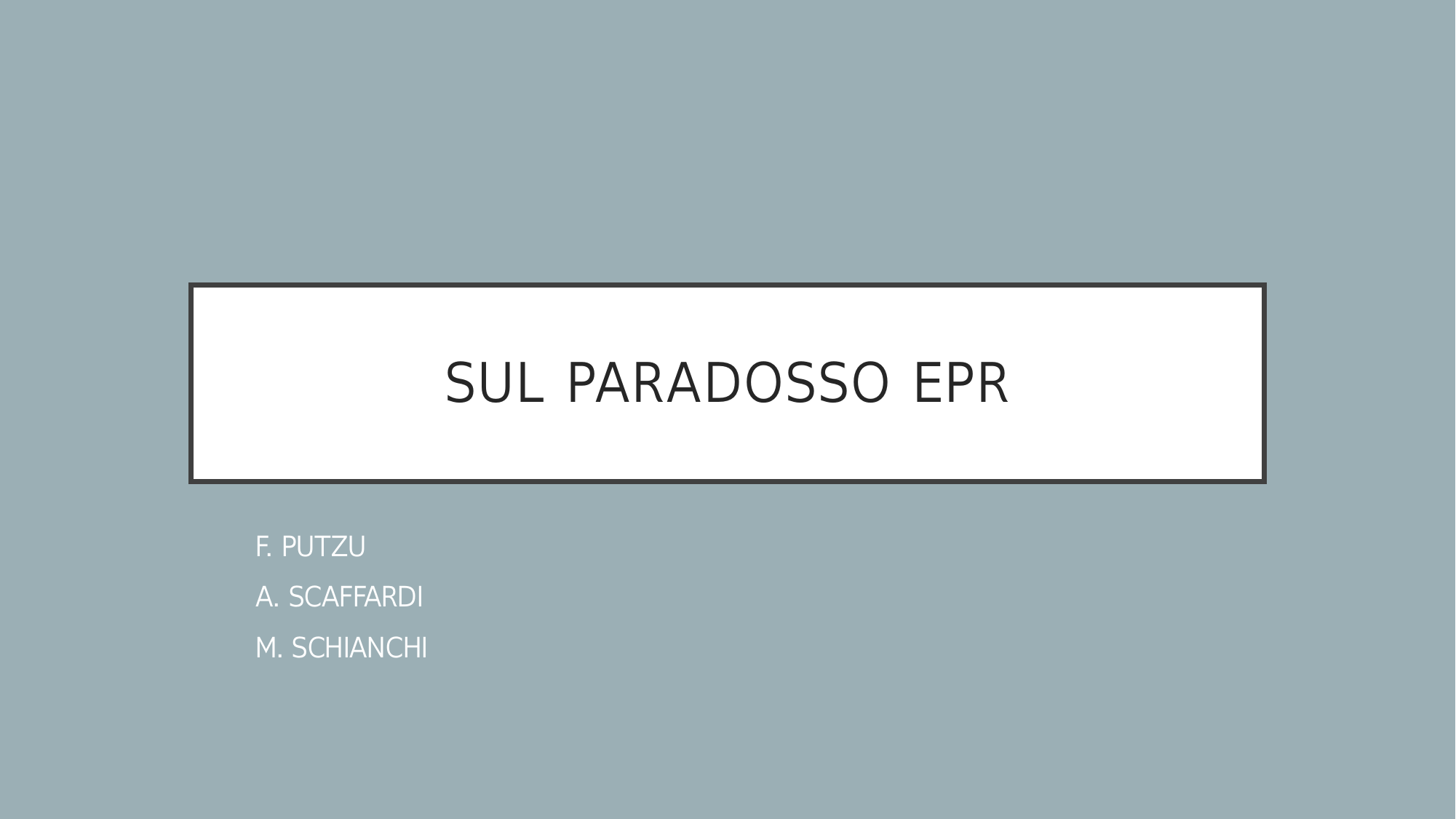

# Sul paradosso epr
F. PUTZU
A. SCAFFARDI
M. SCHIANCHI